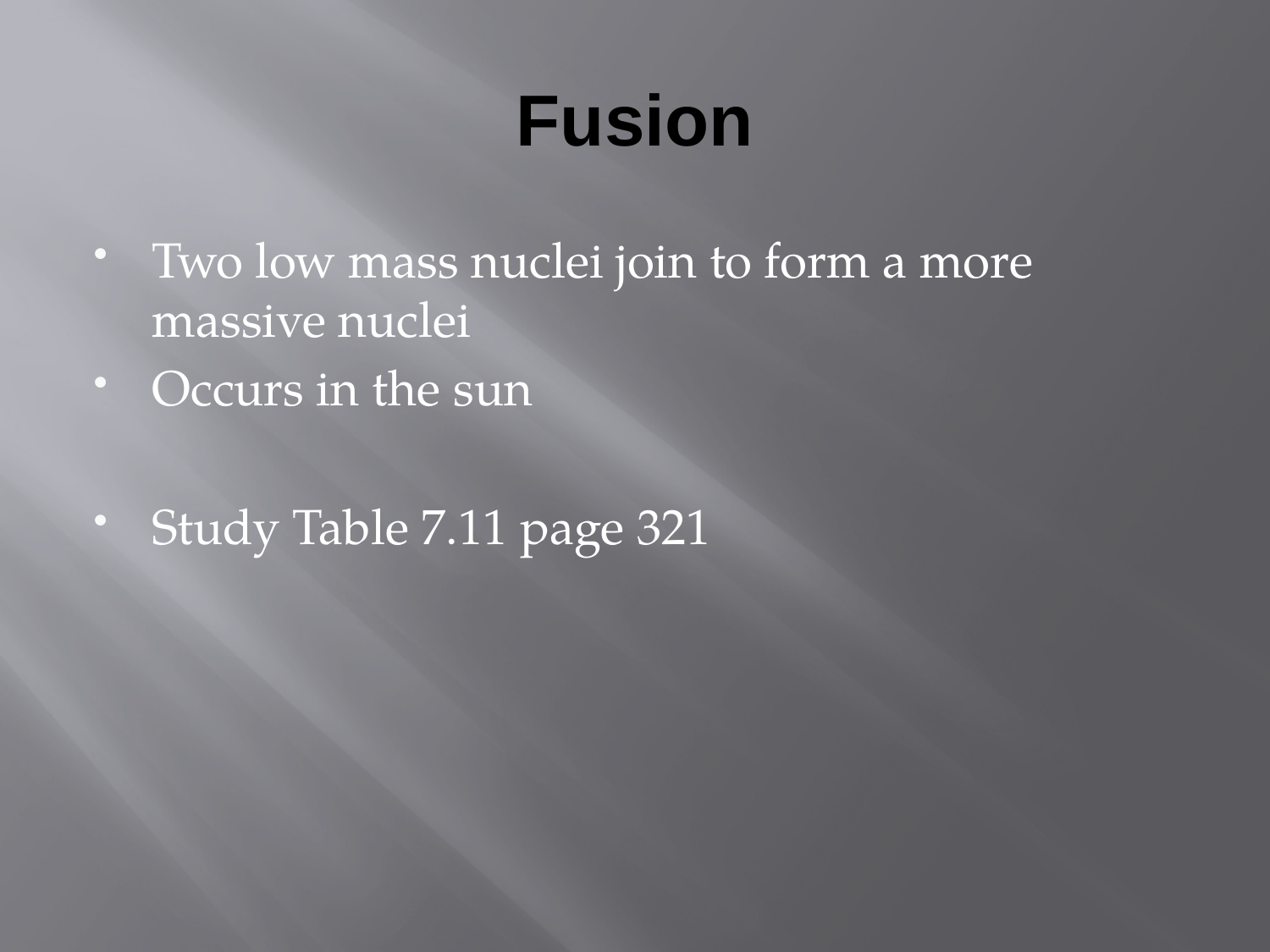

# Fusion
Two low mass nuclei join to form a more massive nuclei
Occurs in the sun

Study Table 7.11 page 321